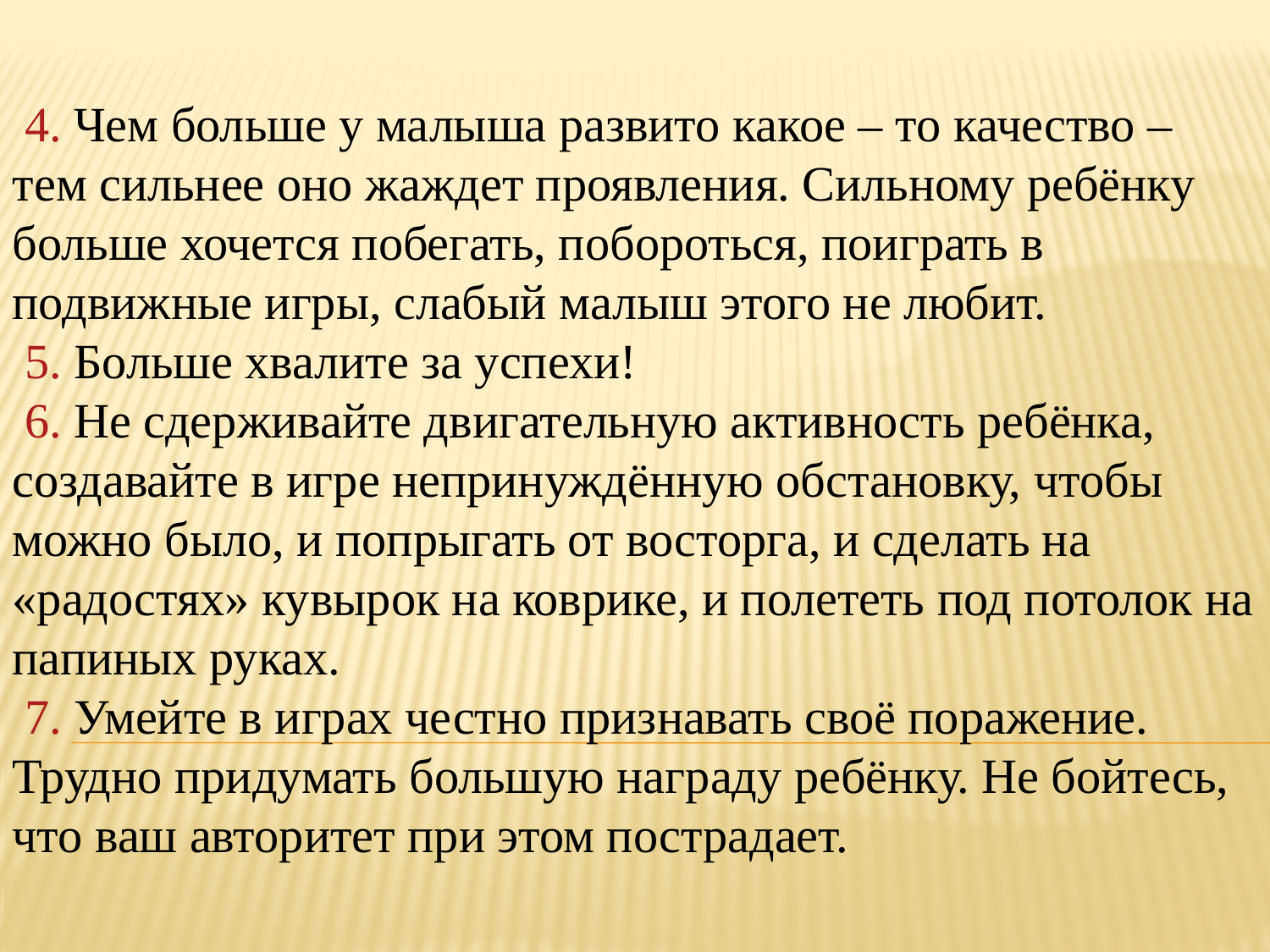

4. Чем больше у малыша развито какое – то качество – тем сильнее оно жаждет проявления. Сильному ребёнку больше хочется побегать, побороться, поиграть в подвижные игры, слабый малыш этого не любит.
 5. Больше хвалите за успехи!
 6. Не сдерживайте двигательную активность ребёнка, создавайте в игре непринуждённую обстановку, чтобы можно было, и попрыгать от восторга, и сделать на «радостях» кувырок на коврике, и полететь под потолок на папиных руках.
 7. Умейте в играх честно признавать своё поражение. Трудно придумать большую награду ребёнку. Не бойтесь, что ваш авторитет при этом пострадает.